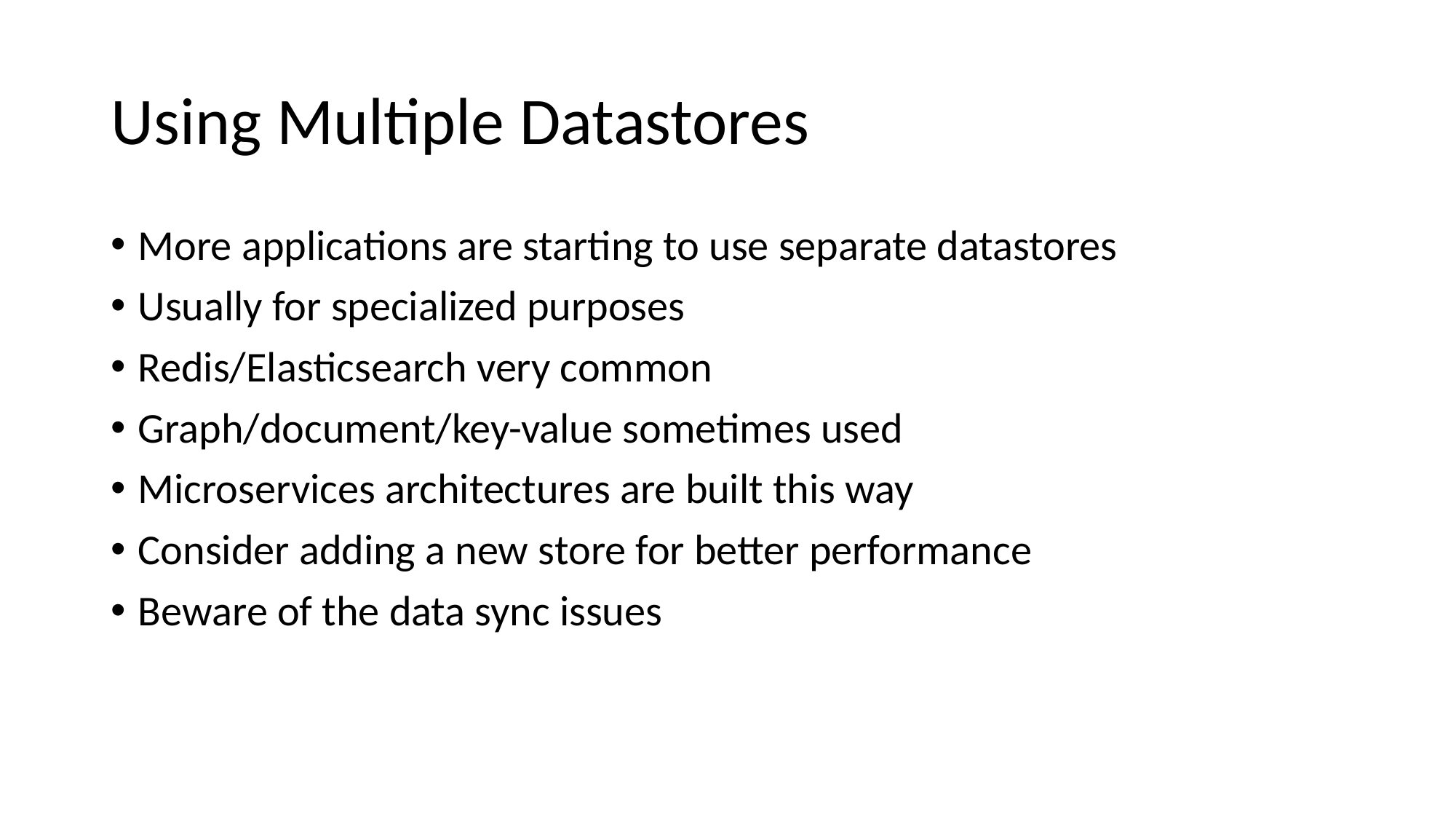

# Using Multiple Datastores
More applications are starting to use separate datastores
Usually for specialized purposes
Redis/Elasticsearch very common
Graph/document/key-value sometimes used
Microservices architectures are built this way
Consider adding a new store for better performance
Beware of the data sync issues